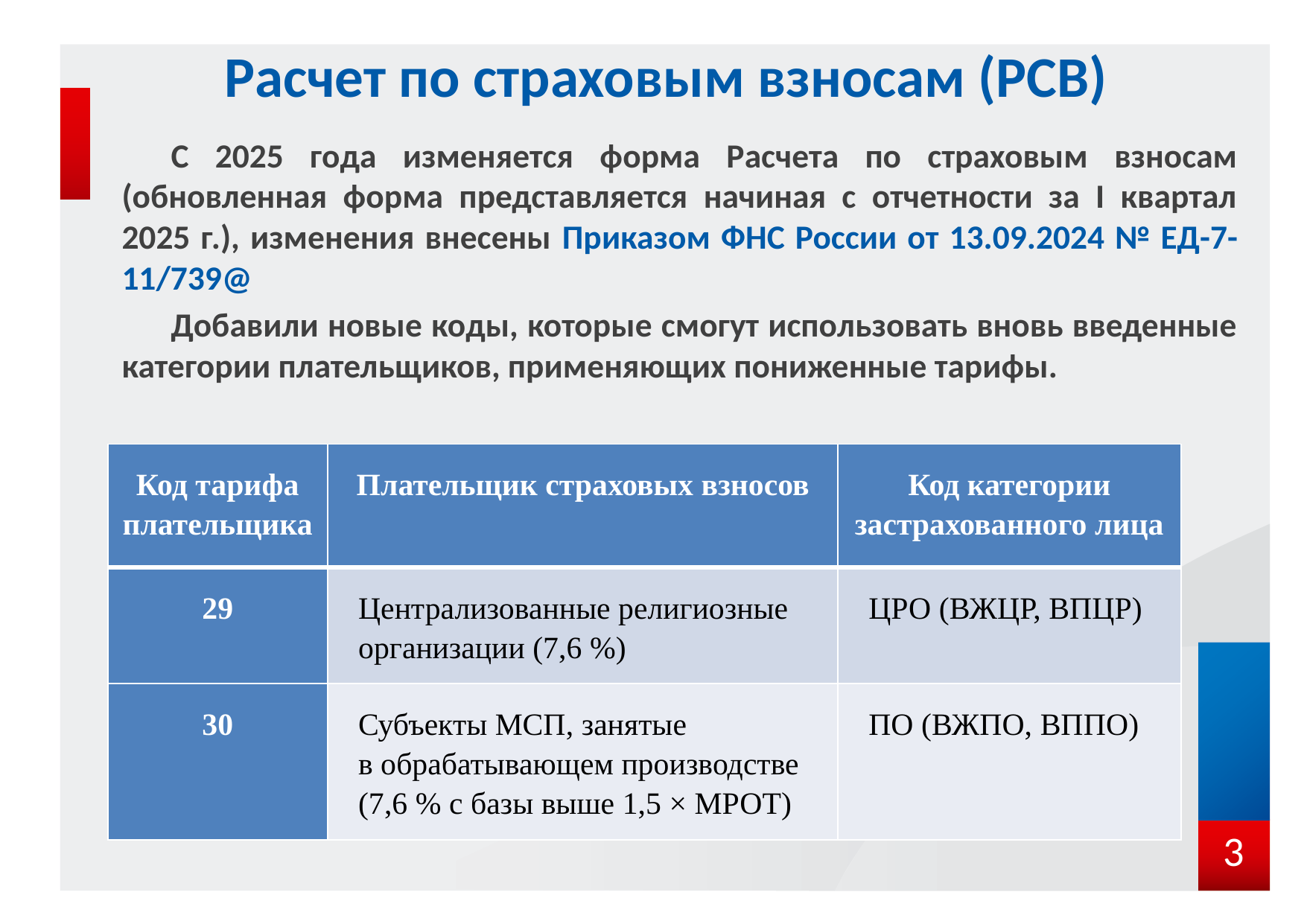

Расчет по страховым взносам (РСВ)
С 2025 года изменяется форма Расчета по страховым взносам (обновленная форма представляется начиная с отчетности за I квартал 2025 г.), изменения внесены Приказом ФНС России от 13.09.2024 № ЕД-7-11/739@
Добавили новые коды, которые смогут использовать вновь введенные категории плательщиков, применяющих пониженные тарифы.
| Код тарифа плательщика | Плательщик страховых взносов | Код категории застрахованного лица |
| --- | --- | --- |
| 29 | Централизованные религиозные организации (7,6 %) | ЦРО (ВЖЦР, ВПЦР) |
| 30 | Субъекты МСП, занятые в обрабатывающем производстве (7,6 % с базы выше 1,5 × МРОТ) | ПО (ВЖПО, ВППО) |
3